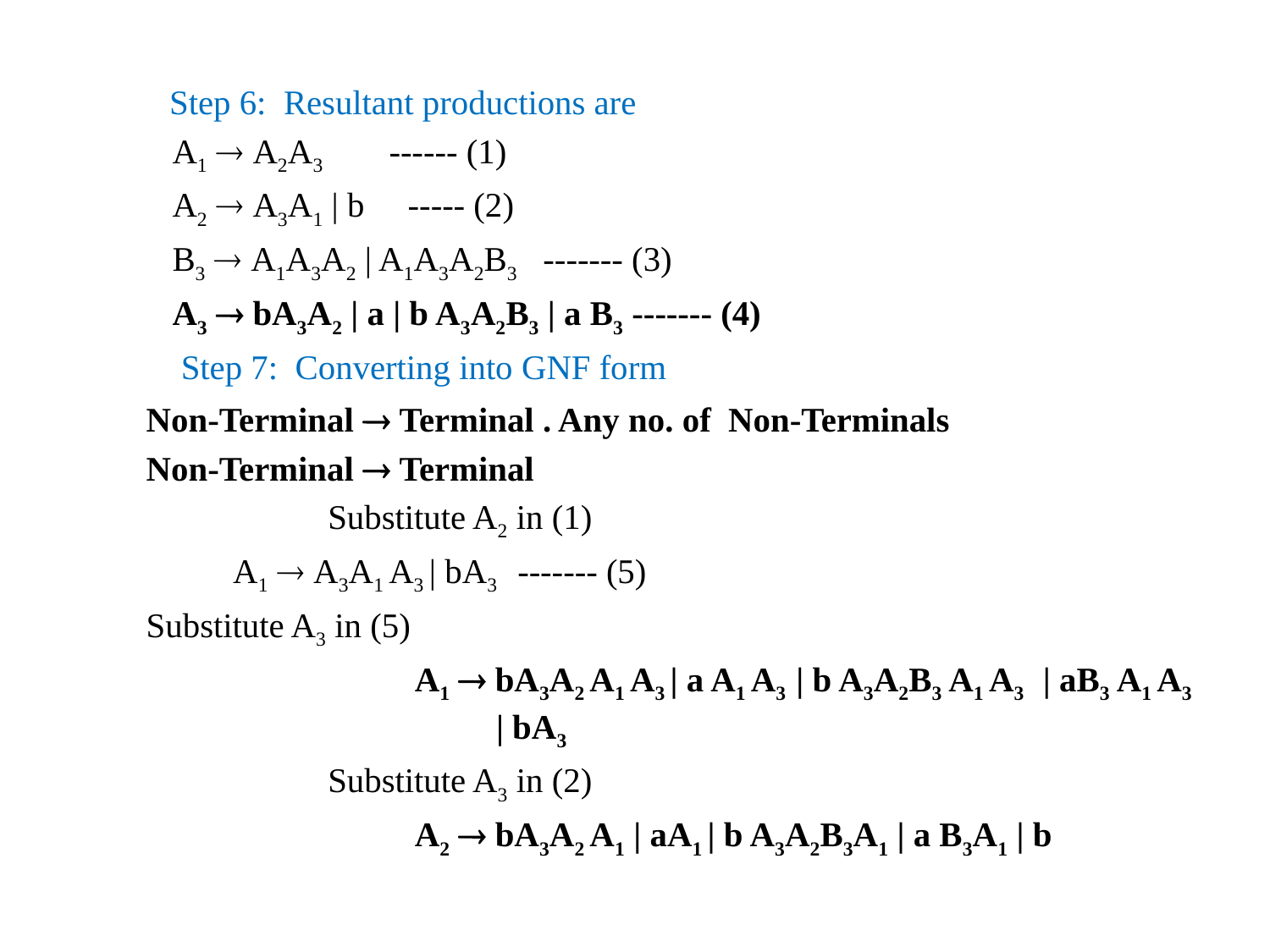

Step 6:  Resultant productions are
 			   A1 → A2A3             ------ (1)
			   A2 → A3A1 | b     ----- (2)
			   B3 → A1A3A2 | A1A3A2B3   ------- (3)
			   A3 → bA3A2 | a | b A3A2B3 | a B3 ------- (4)
 	    Step 7:  Converting into GNF form
			Non-Terminal → Terminal . Any no. of  Non-Terminals
			Non-Terminal → Terminal
                             Substitute A2 in (1)
			          A1 → A3A1 A3 | bA3    ------- (5)
			Substitute A3 in (5)
                                       A1 → bA3A2 A1 A3 | a A1 A3  | b A3A2B3 A1 A3   | aB3 A1 A3 | bA3
                             Substitute A3 in (2)
                                       A2 → bA3A2 A1 | aA1 | b A3A2B3A1 | a B3A1 | b